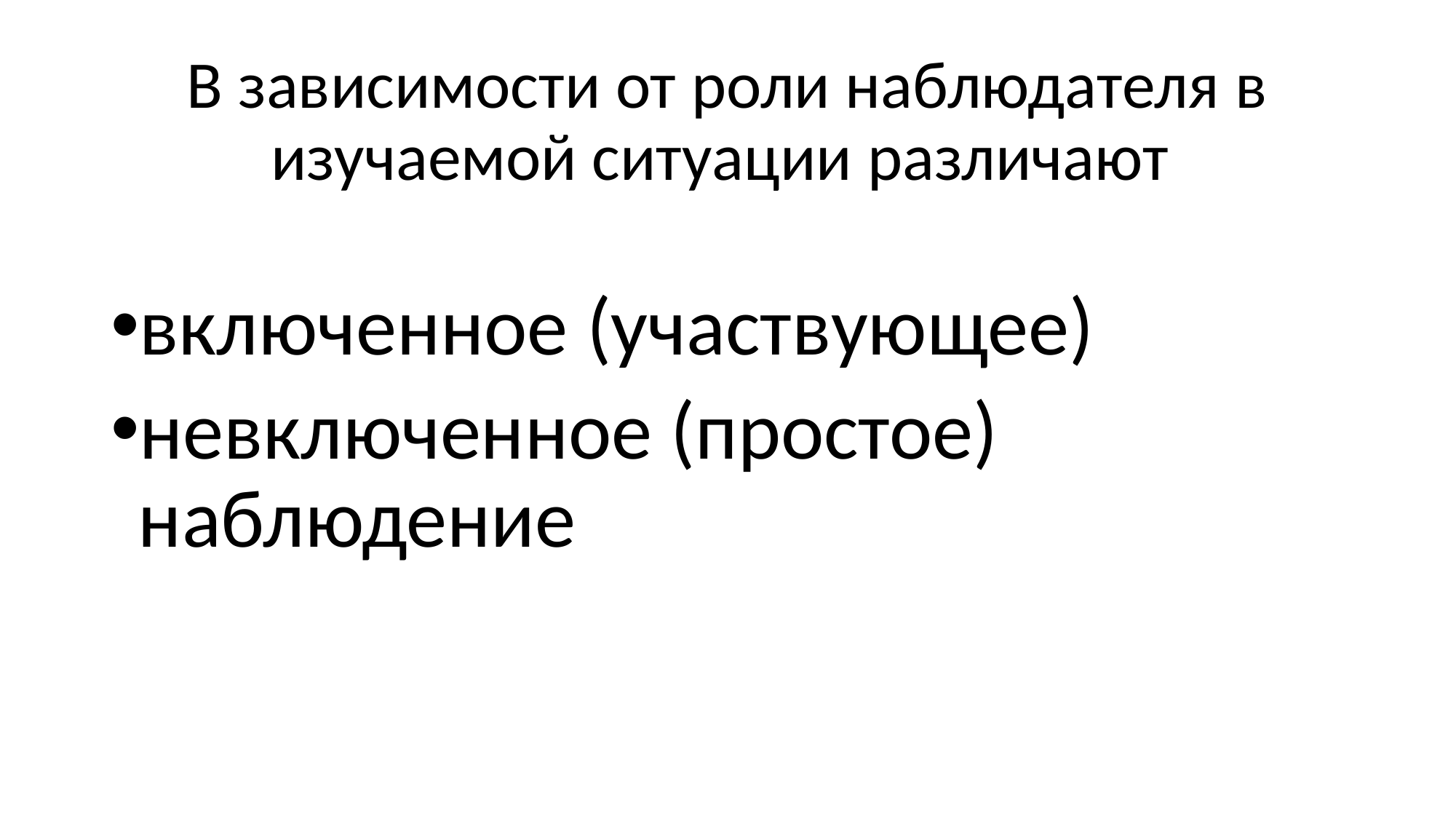

# В зависимости от роли наблюдателя в изучаемой ситуации различают

включенное (участвующее)
невключенное (простое) наблюдение